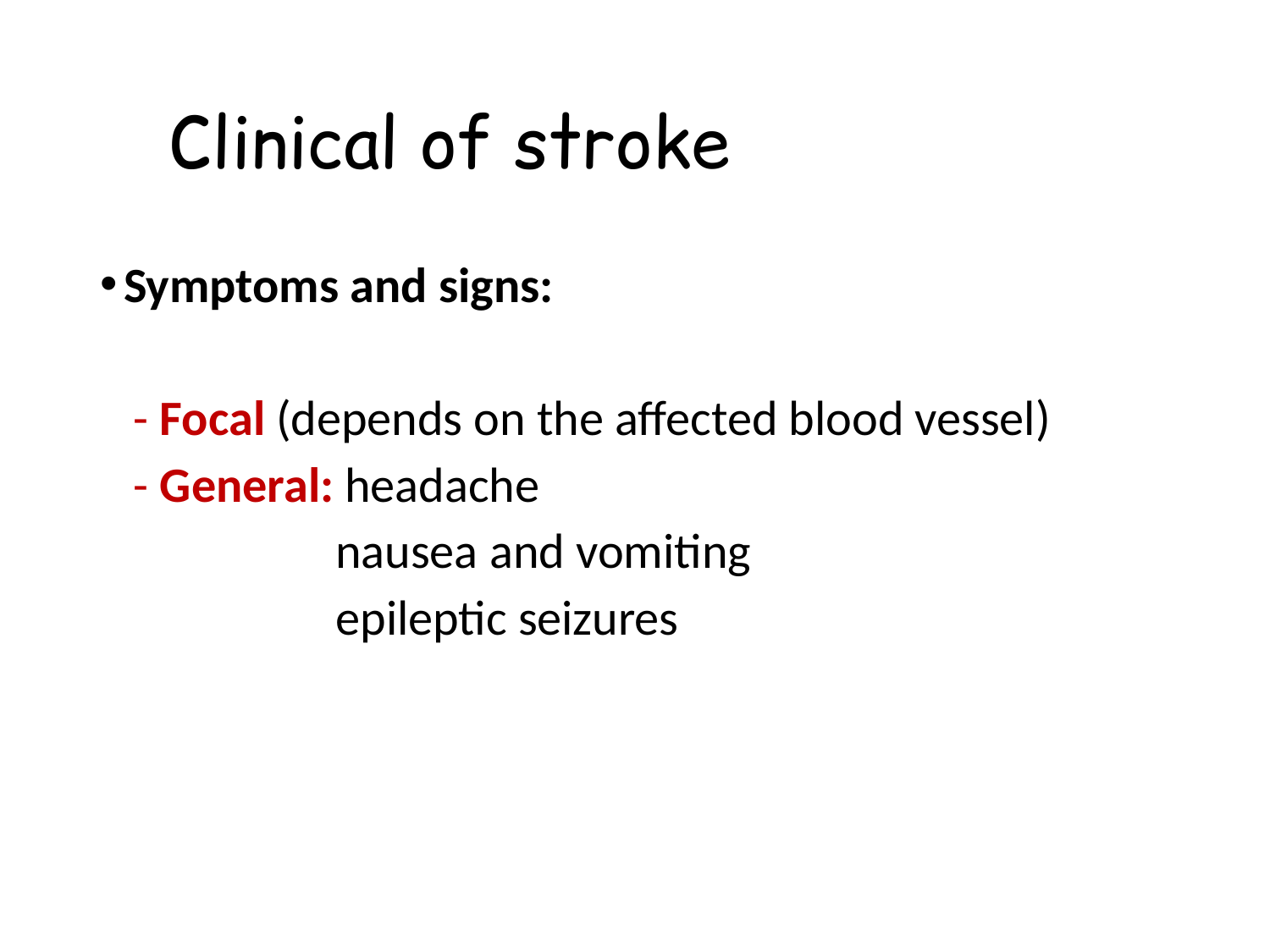

# Clinical of stroke
Symptoms and signs:

   - Focal (depends on the affected blood vessel)
   - General: headache
                     nausea and vomiting
                     epileptic seizures